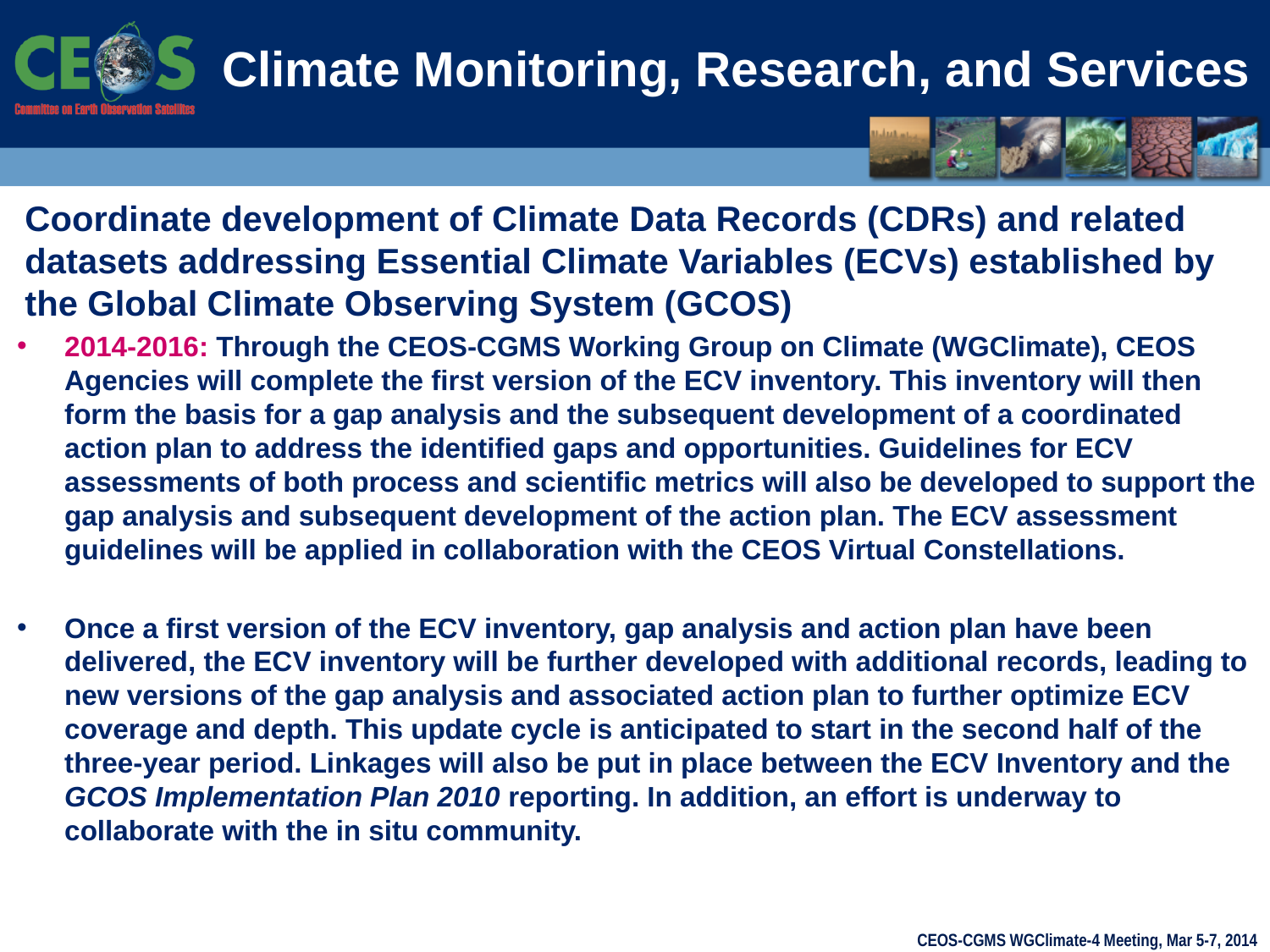

# Climate Monitoring, Research, and Services
Coordinate development of Climate Data Records (CDRs) and related datasets addressing Essential Climate Variables (ECVs) established by the Global Climate Observing System (GCOS)
2014-2016: Through the CEOS-CGMS Working Group on Climate (WGClimate), CEOS Agencies will complete the first version of the ECV inventory. This inventory will then form the basis for a gap analysis and the subsequent development of a coordinated action plan to address the identified gaps and opportunities. Guidelines for ECV assessments of both process and scientific metrics will also be developed to support the gap analysis and subsequent development of the action plan. The ECV assessment guidelines will be applied in collaboration with the CEOS Virtual Constellations.

Once a first version of the ECV inventory, gap analysis and action plan have been delivered, the ECV inventory will be further developed with additional records, leading to new versions of the gap analysis and associated action plan to further optimize ECV coverage and depth. This update cycle is anticipated to start in the second half of the three-year period. Linkages will also be put in place between the ECV Inventory and the GCOS Implementation Plan 2010 reporting. In addition, an effort is underway to collaborate with the in situ community.
CEOS-CGMS WGClimate-4 Meeting, Mar 5-7, 2014